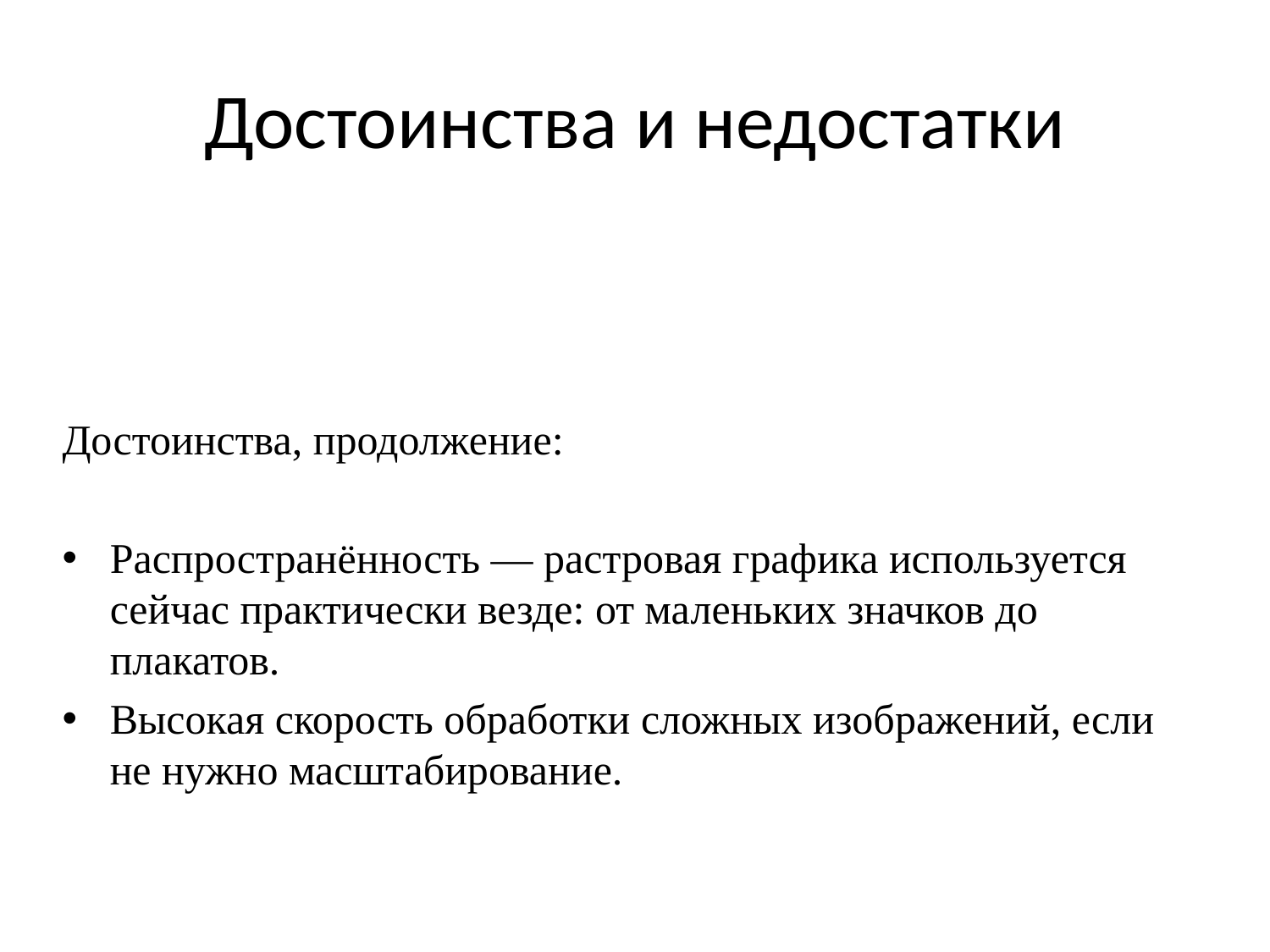

# Достоинства и недостатки
Достоинства, продолжение:

Распространённость — растровая графика используется сейчас практически везде: от маленьких значков до плакатов.
Высокая скорость обработки сложных изображений, если не нужно масштабирование.